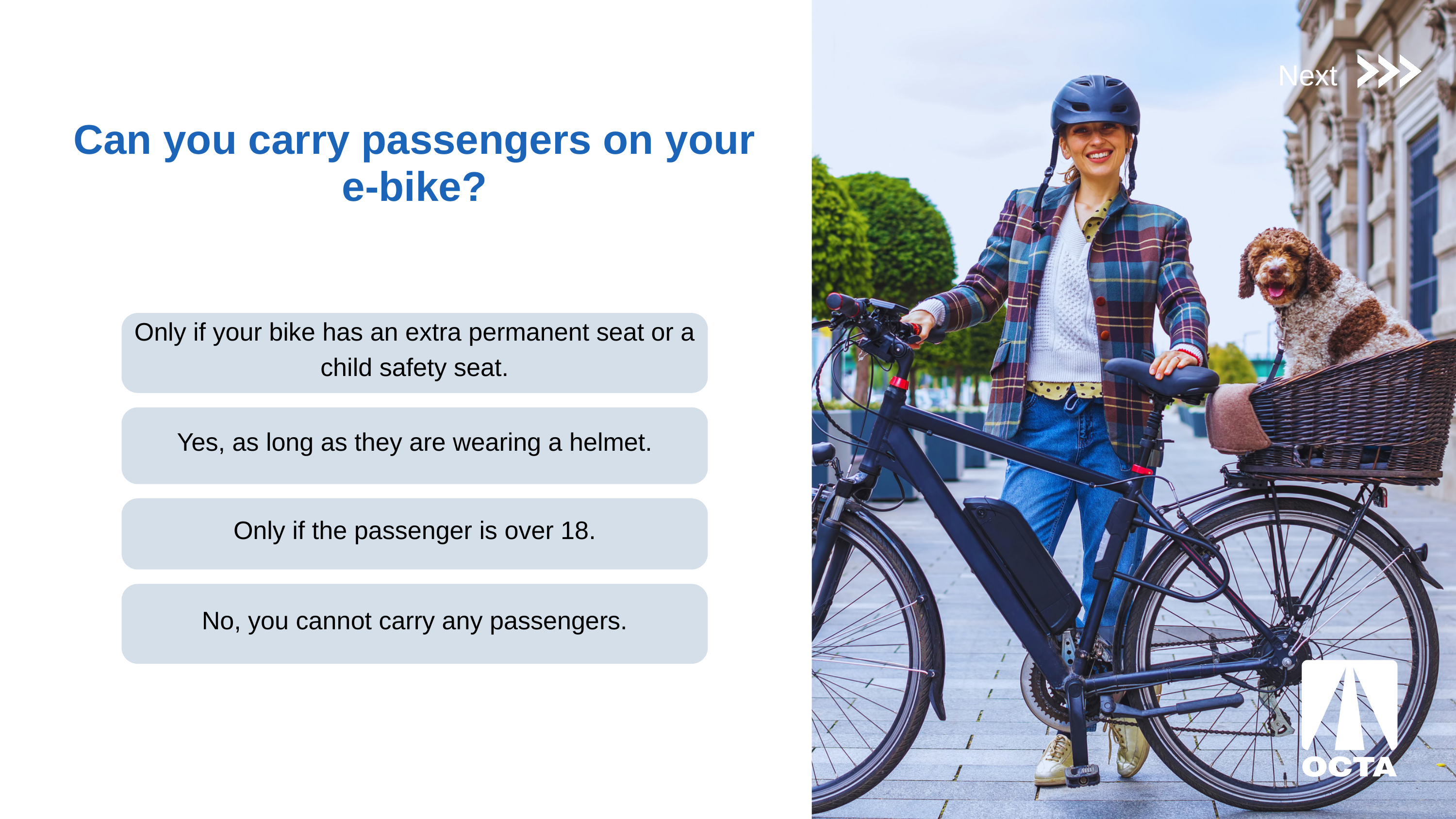

Next
Can you carry passengers on your e-bike?

Only if your bike has an extra permanent seat or a child safety seat.

Yes, as long as they are wearing a helmet.

Only if the passenger is over 18.

No, you cannot carry any passengers.